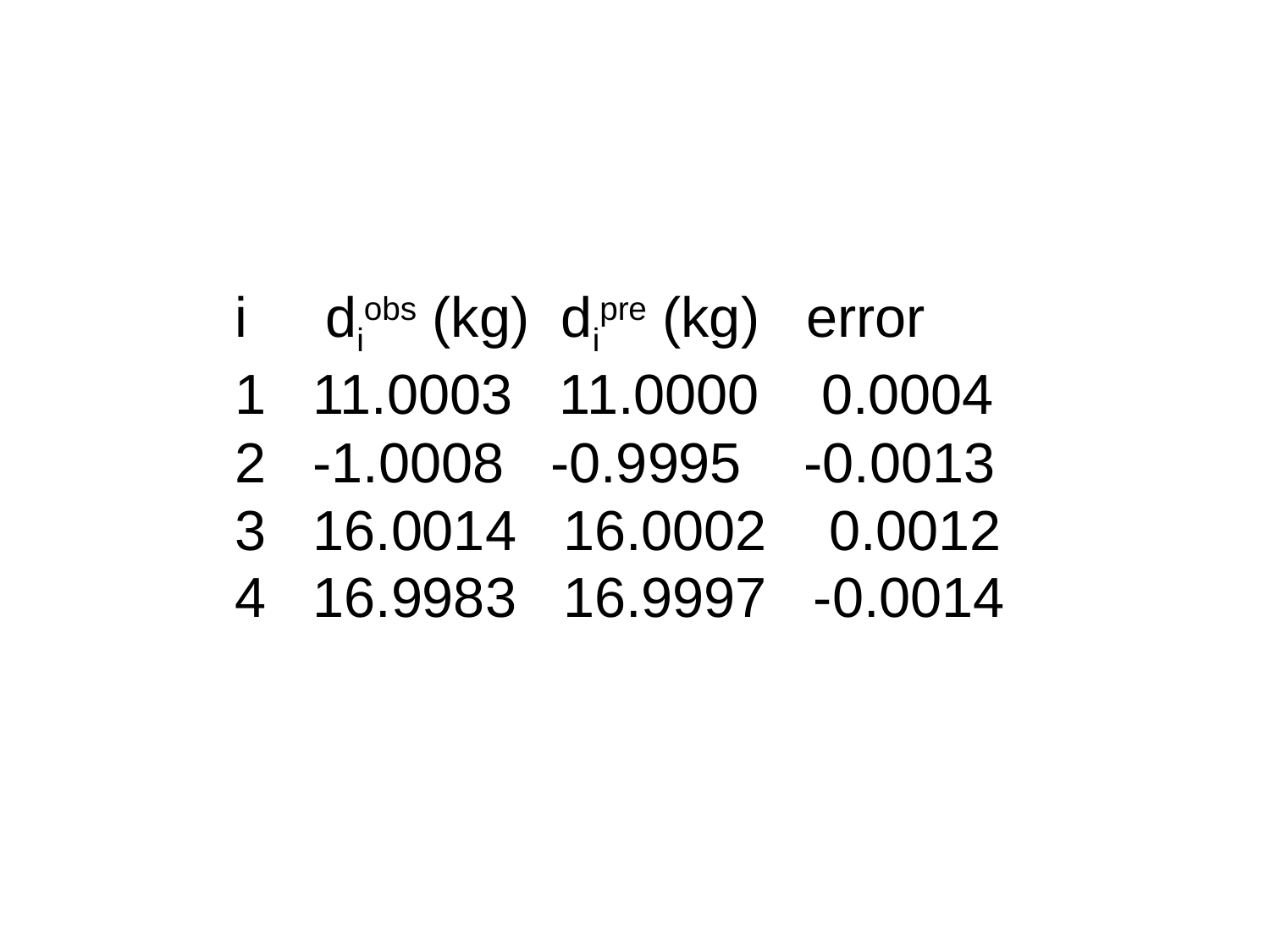

i     diobs (kg)  dipre (kg)   error
1   11.0003   11.0000    0.0004
2   -1.0008   -0.9995    -0.0013
3   16.0014   16.0002    0.0012
4   16.9983   16.9997   -0.0014